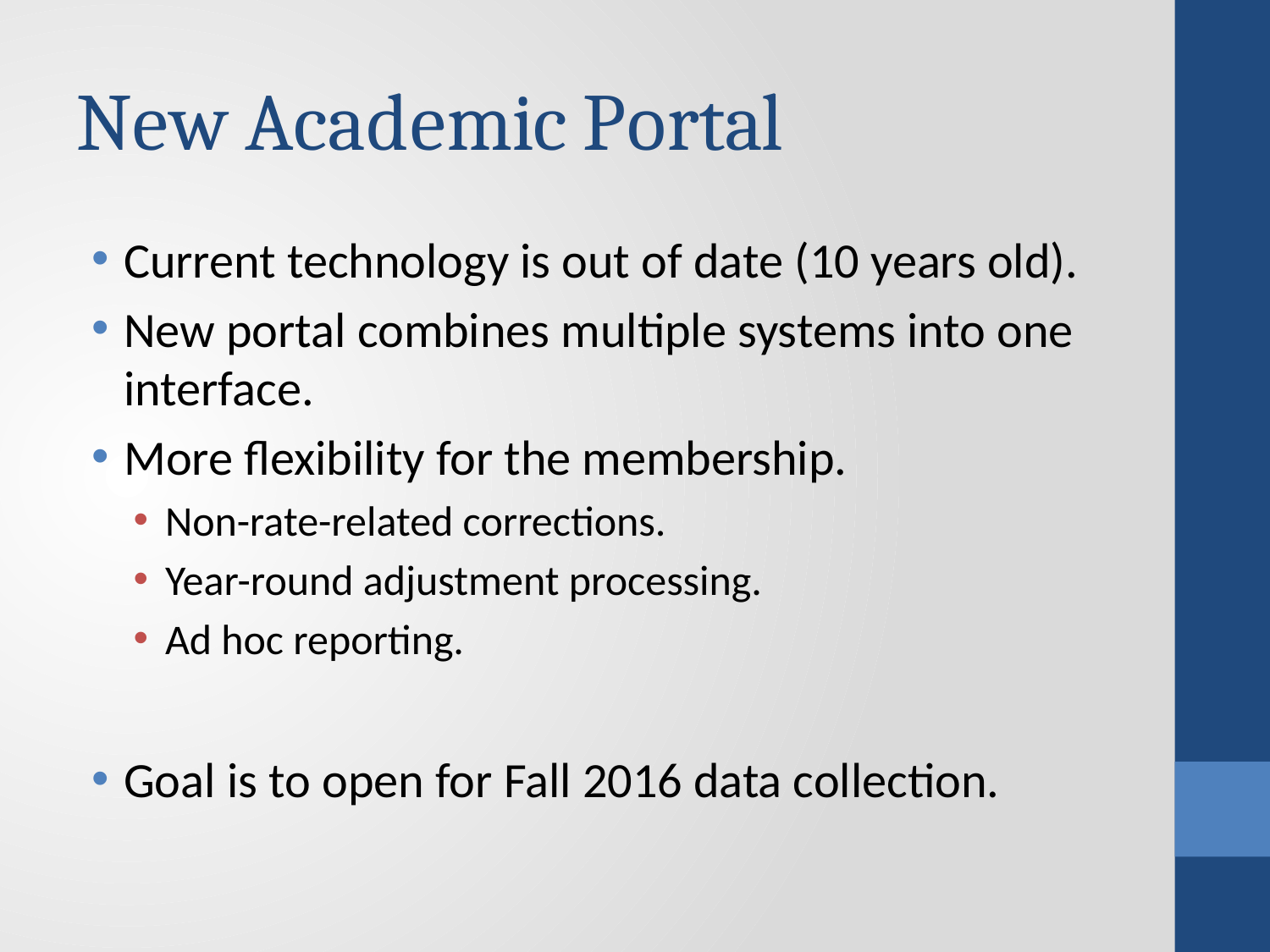

# New Academic Portal
Current technology is out of date (10 years old).
New portal combines multiple systems into one interface.
More flexibility for the membership.
Non-rate-related corrections.
Year-round adjustment processing.
Ad hoc reporting.

Goal is to open for Fall 2016 data collection.